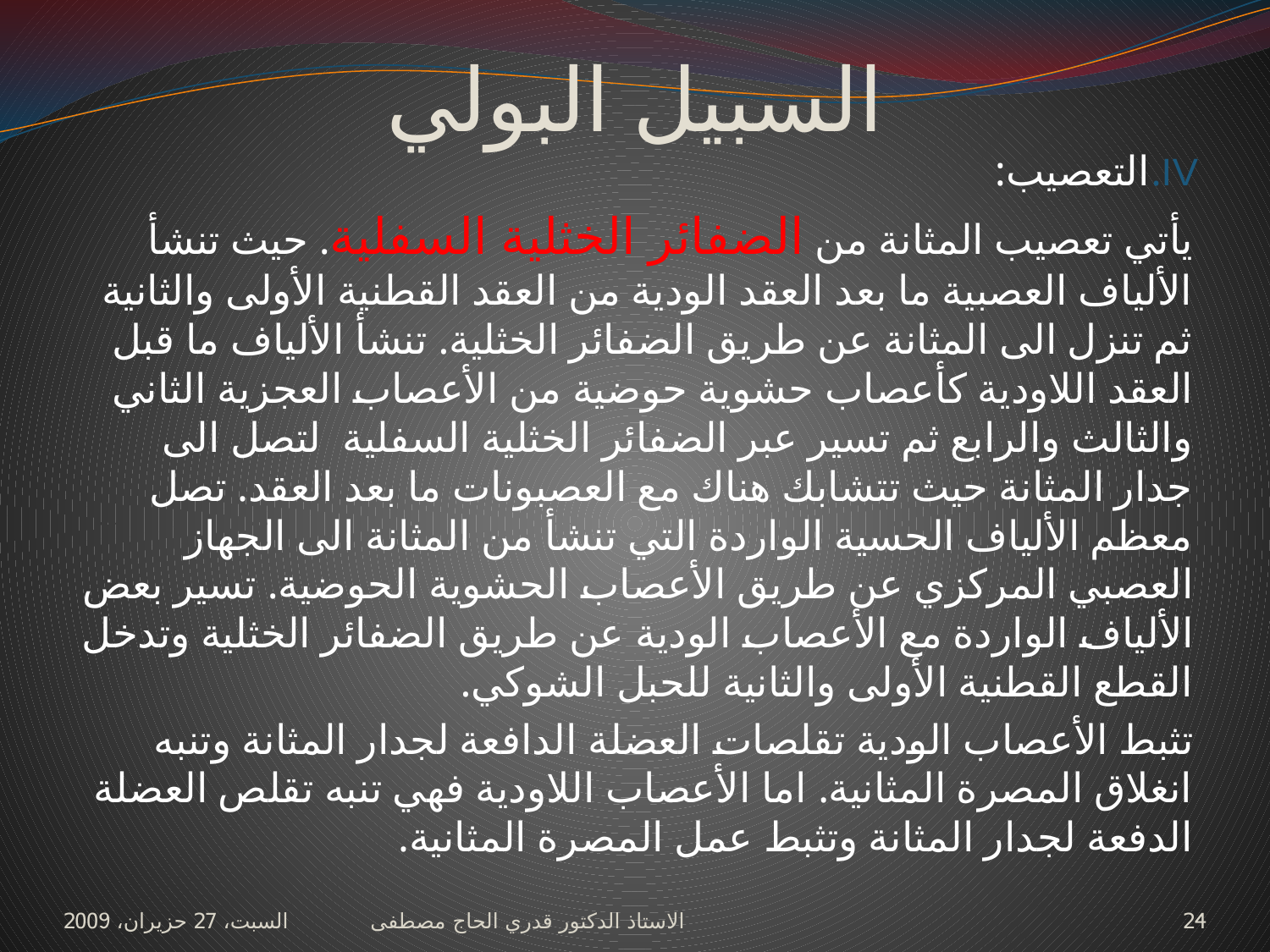

# السبيل البولي
التعصيب:
يأتي تعصيب المثانة من الضفائر الخثلية السفلية. حيث تنشأ الألياف العصبية ما بعد العقد الودية من العقد القطنية الأولى والثانية ثم تنزل الى المثانة عن طريق الضفائر الخثلية. تنشأ الألياف ما قبل العقد اللاودية كأعصاب حشوية حوضية من الأعصاب العجزية الثاني والثالث والرابع ثم تسير عبر الضفائر الخثلية السفلية  لتصل الى جدار المثانة حيث تتشابك هناك مع العصبونات ما بعد العقد. تصل معظم الألياف الحسية الواردة التي تنشأ من المثانة الى الجهاز العصبي المركزي عن طريق الأعصاب الحشوية الحوضية. تسير بعض الألياف الواردة مع الأعصاب الودية عن طريق الضفائر الخثلية وتدخل القطع القطنية الأولى والثانية للحبل الشوكي.
تثبط الأعصاب الودية تقلصات العضلة الدافعة لجدار المثانة وتنبه انغلاق المصرة المثانية. اما الأعصاب اللاودية فهي تنبه تقلص العضلة الدفعة لجدار المثانة وتثبط عمل المصرة المثانية.
السبت، 27 حزيران، 2009
الاستاذ الدكتور قدري الحاج مصطفى
24